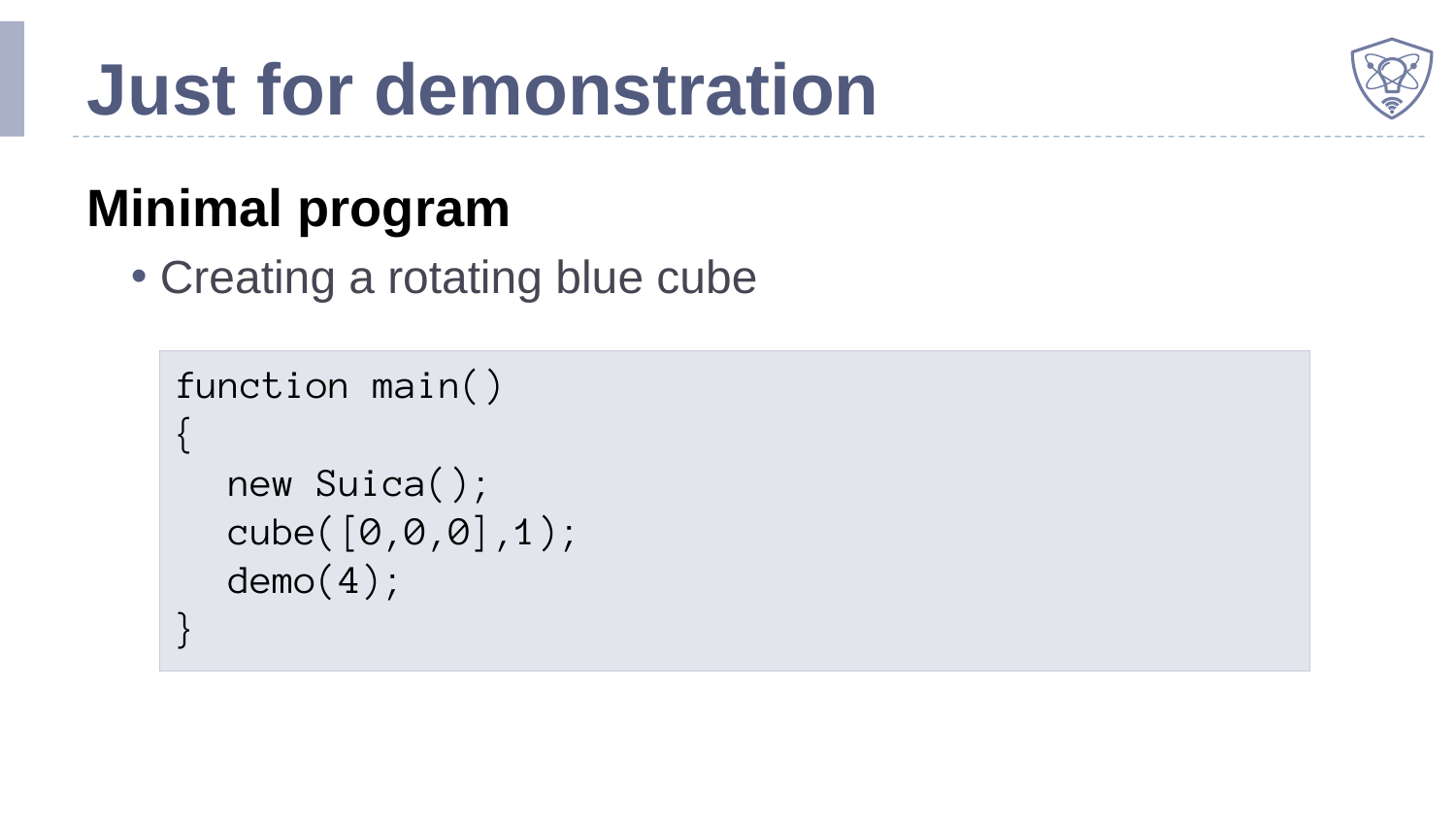

# Just for demonstration
Minimal program
Creating a rotating blue cube
function main()
{
	new Suica();
	cube([0,0,0],1);
	demo(4);
}